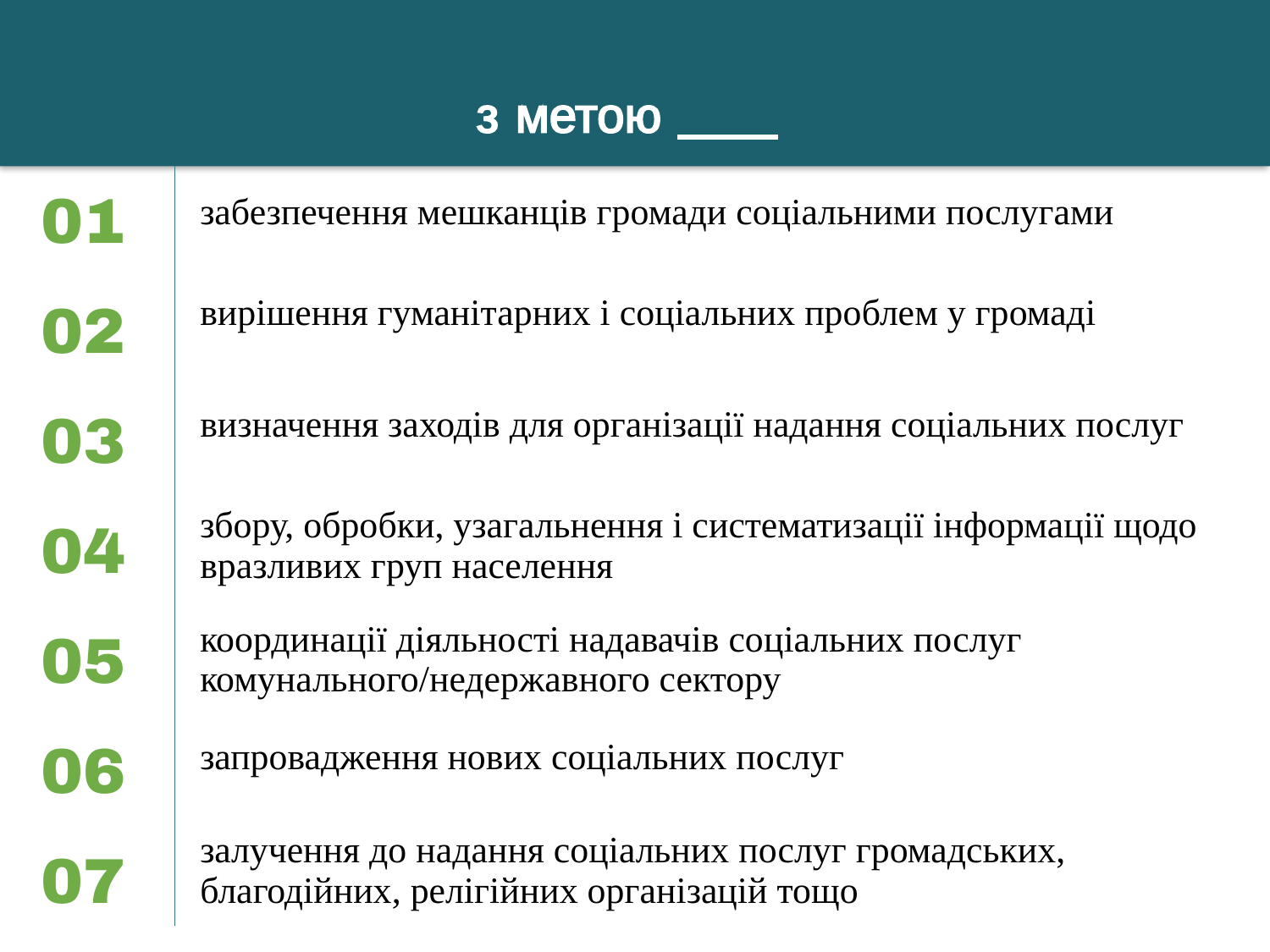

з метою ____
01

02

03

04

05

06

07
забезпечення мешканців громади соціальними послугами

вирішення гуманітарних і соціальних проблем у громаді

визначення заходів для організації надання соціальних послуг

збору, обробки, узагальнення і систематизації інформації щодо вразливих груп населення

координації діяльності надавачів соціальних послуг комунального/недержавного сектору

запровадження нових соціальних послуг

залучення до надання соціальних послуг громадських, благодійних, релігійних організацій тощо